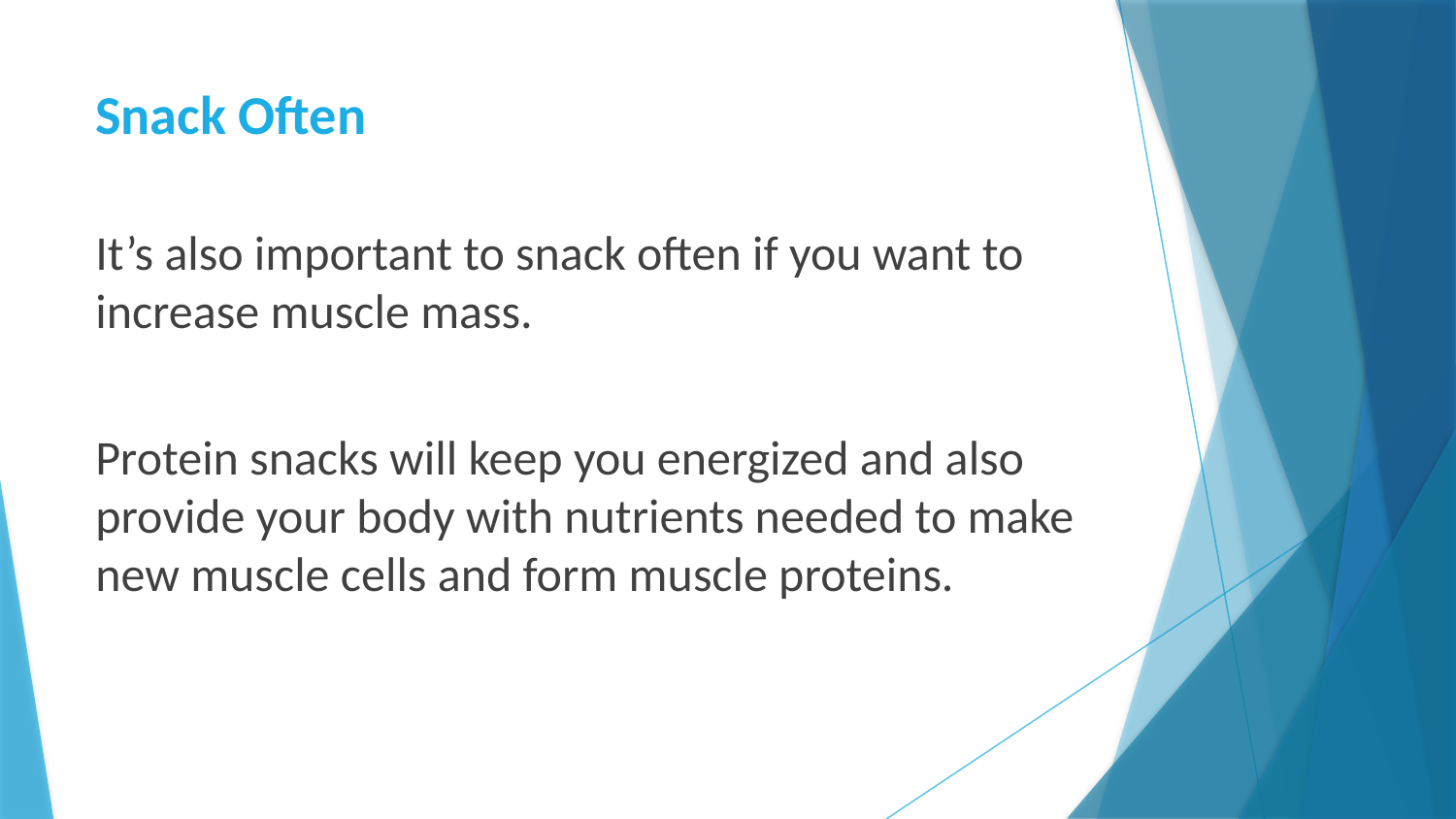

# Snack Often
It’s also important to snack often if you want to increase muscle mass.

Protein snacks will keep you energized and also provide your body with nutrients needed to make new muscle cells and form muscle proteins.